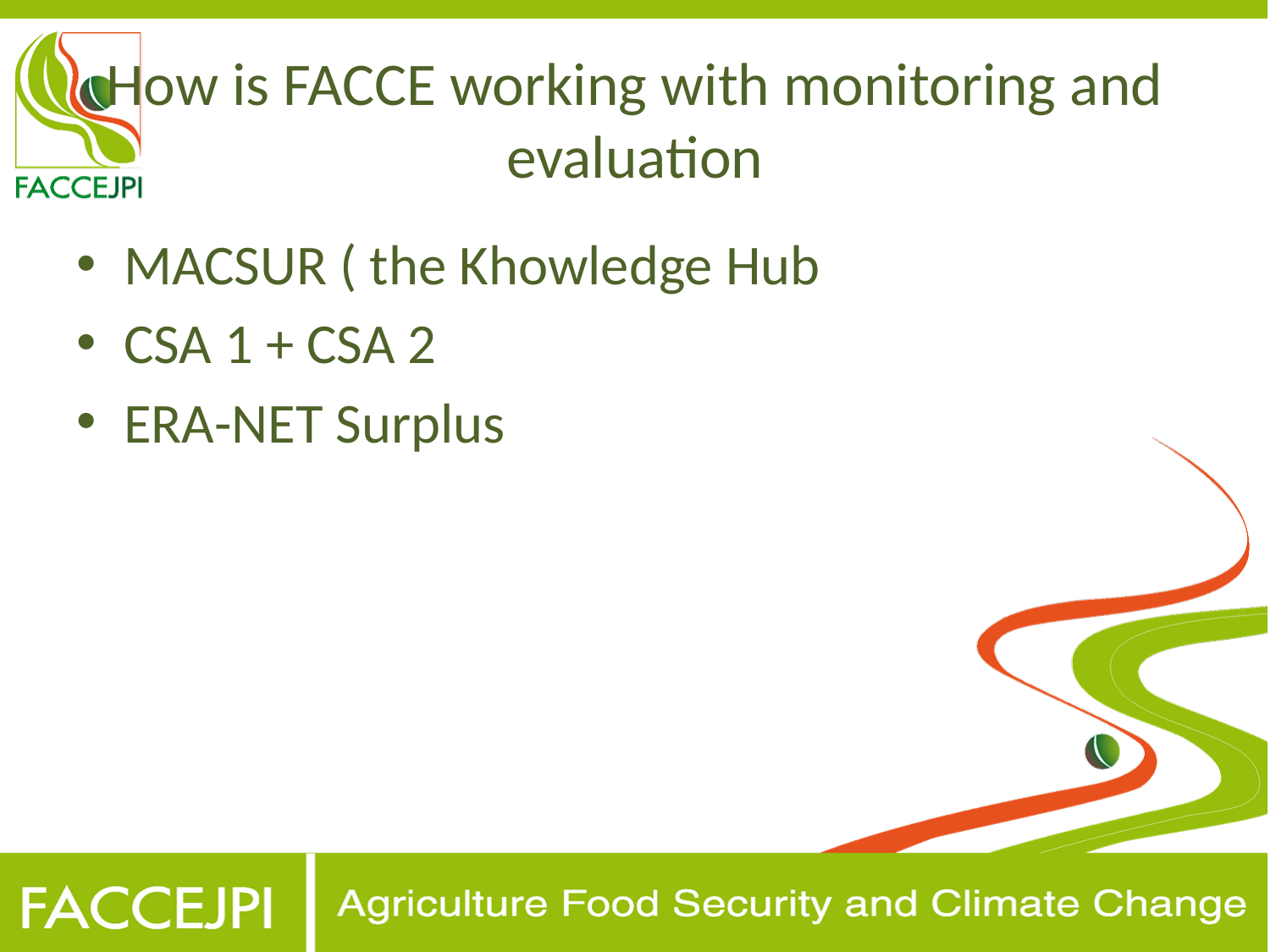

# How is FACCE working with monitoring and evaluation
MACSUR ( the Khowledge Hub
CSA 1 + CSA 2
ERA-NET Surplus